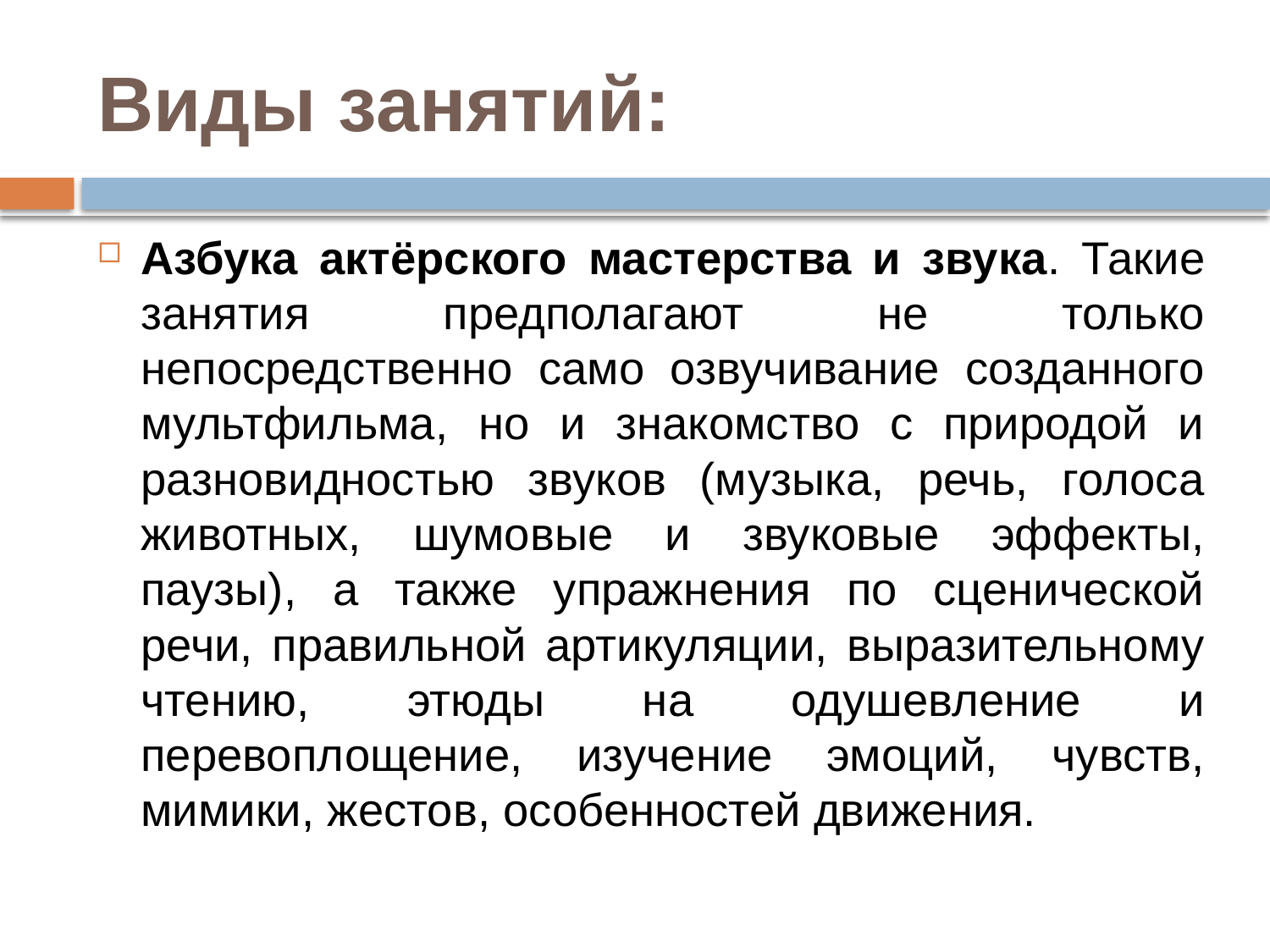

# Виды занятий:
Азбука актёрского мастерства и звука. Такие занятия предполагают не только непосредственно само озвучивание созданного мультфильма, но и знакомство с природой и разновидностью звуков (музыка, речь, голоса животных, шумовые и звуковые эффекты, паузы), а также упражнения по сценической речи, правильной артикуляции, выразительному чтению, этюды на одушевление и перевоплощение, изучение эмоций, чувств, мимики, жестов, особенностей движения.